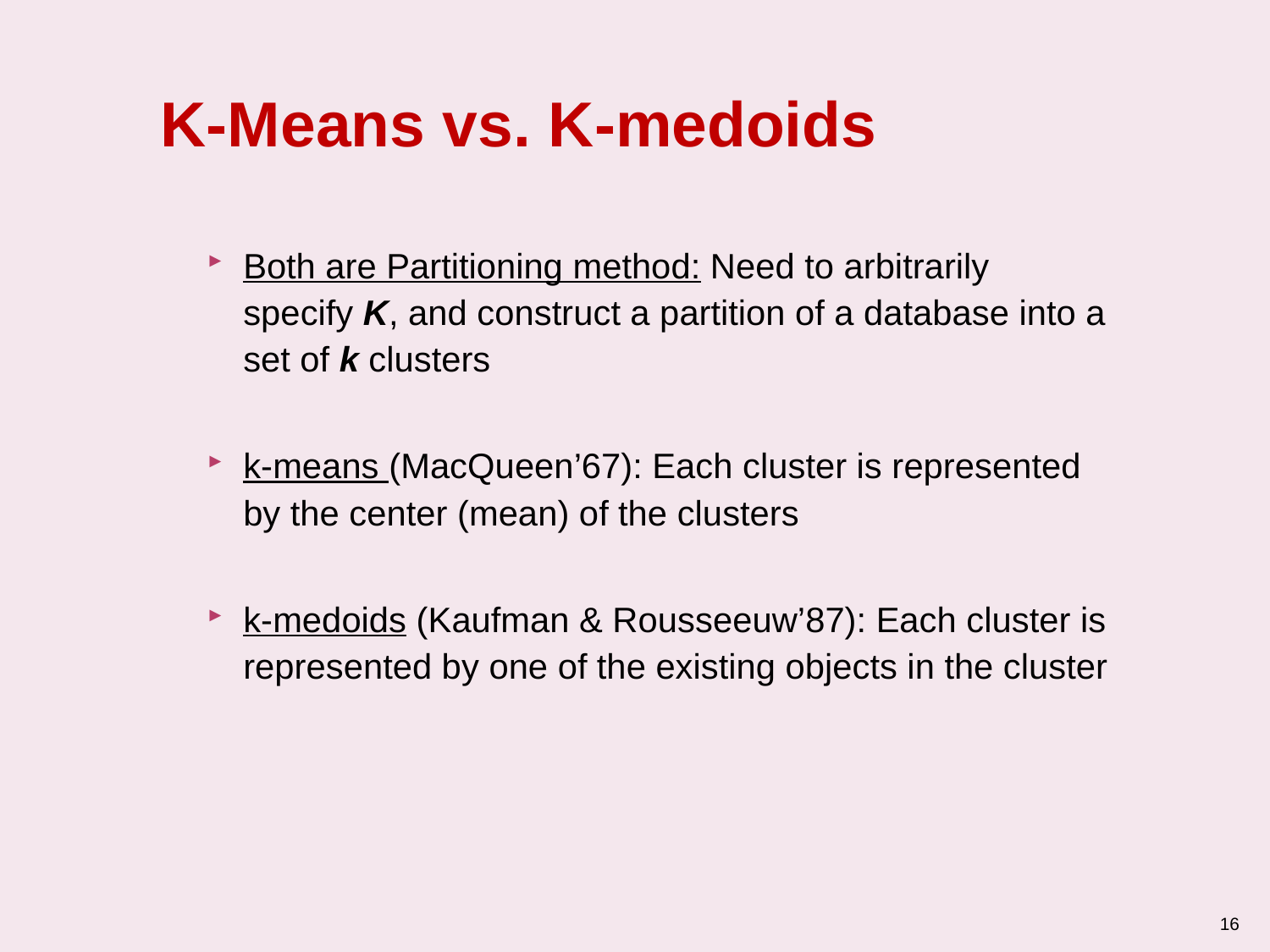

# K-Means vs. K-medoids
Both are Partitioning method: Need to arbitrarily specify K, and construct a partition of a database into a set of k clusters

k-means (MacQueen’67): Each cluster is represented by the center (mean) of the clusters

k-medoids (Kaufman & Rousseeuw’87): Each cluster is represented by one of the existing objects in the cluster
16